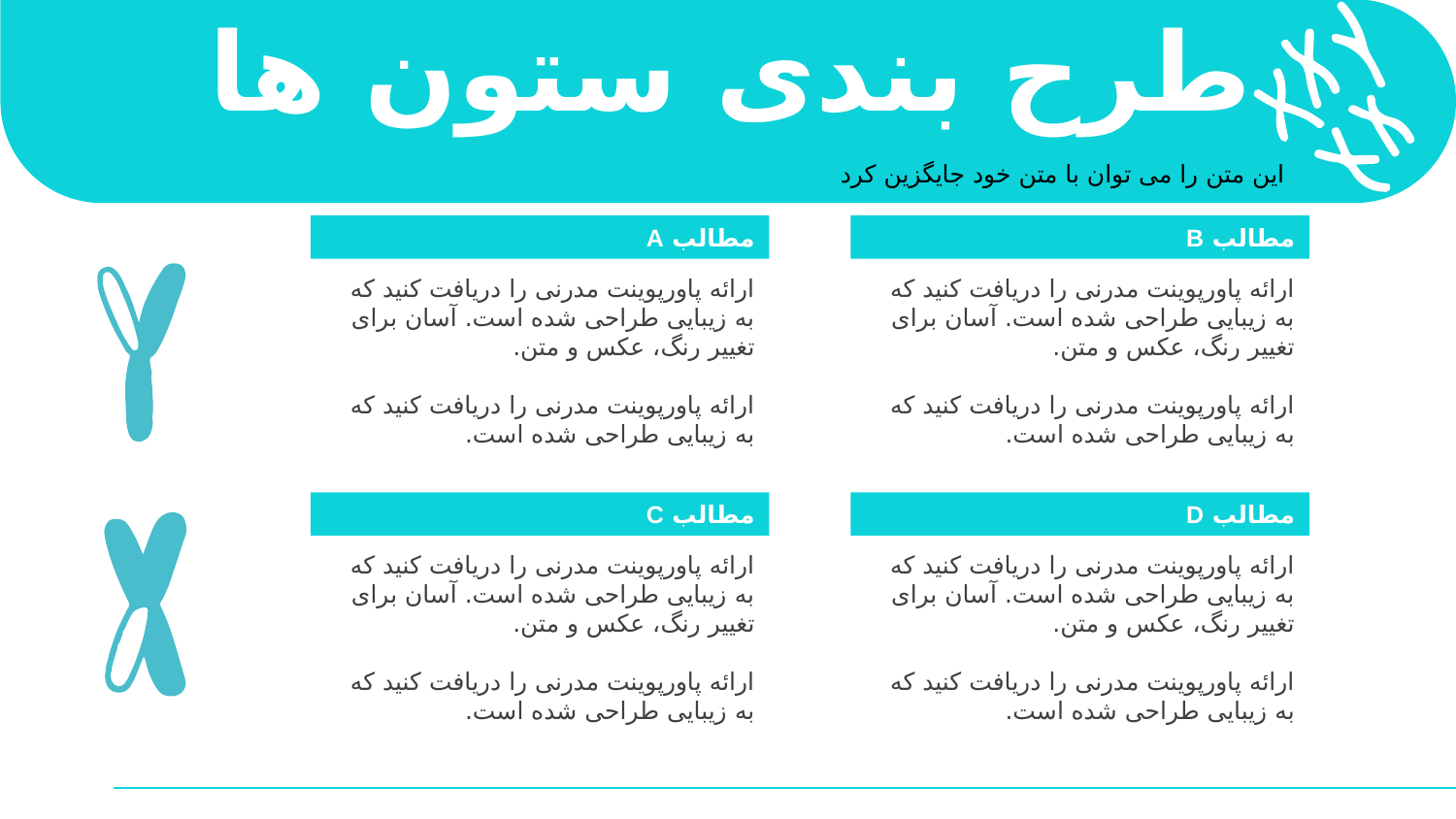

# طرح بندی ستون ها
این متن را می توان با متن خود جایگزین کرد
مطالب A
ارائه پاورپوینت مدرنی را دریافت کنید که به زیبایی طراحی شده است. آسان برای تغییر رنگ، عکس و متن.

ارائه پاورپوینت مدرنی را دریافت کنید که به زیبایی طراحی شده است.
مطالب B
ارائه پاورپوینت مدرنی را دریافت کنید که به زیبایی طراحی شده است. آسان برای تغییر رنگ، عکس و متن.

ارائه پاورپوینت مدرنی را دریافت کنید که به زیبایی طراحی شده است.

مطالب C
ارائه پاورپوینت مدرنی را دریافت کنید که به زیبایی طراحی شده است. آسان برای تغییر رنگ، عکس و متن.

ارائه پاورپوینت مدرنی را دریافت کنید که به زیبایی طراحی شده است.
مطالب D
ارائه پاورپوینت مدرنی را دریافت کنید که به زیبایی طراحی شده است. آسان برای تغییر رنگ، عکس و متن.

ارائه پاورپوینت مدرنی را دریافت کنید که به زیبایی طراحی شده است.